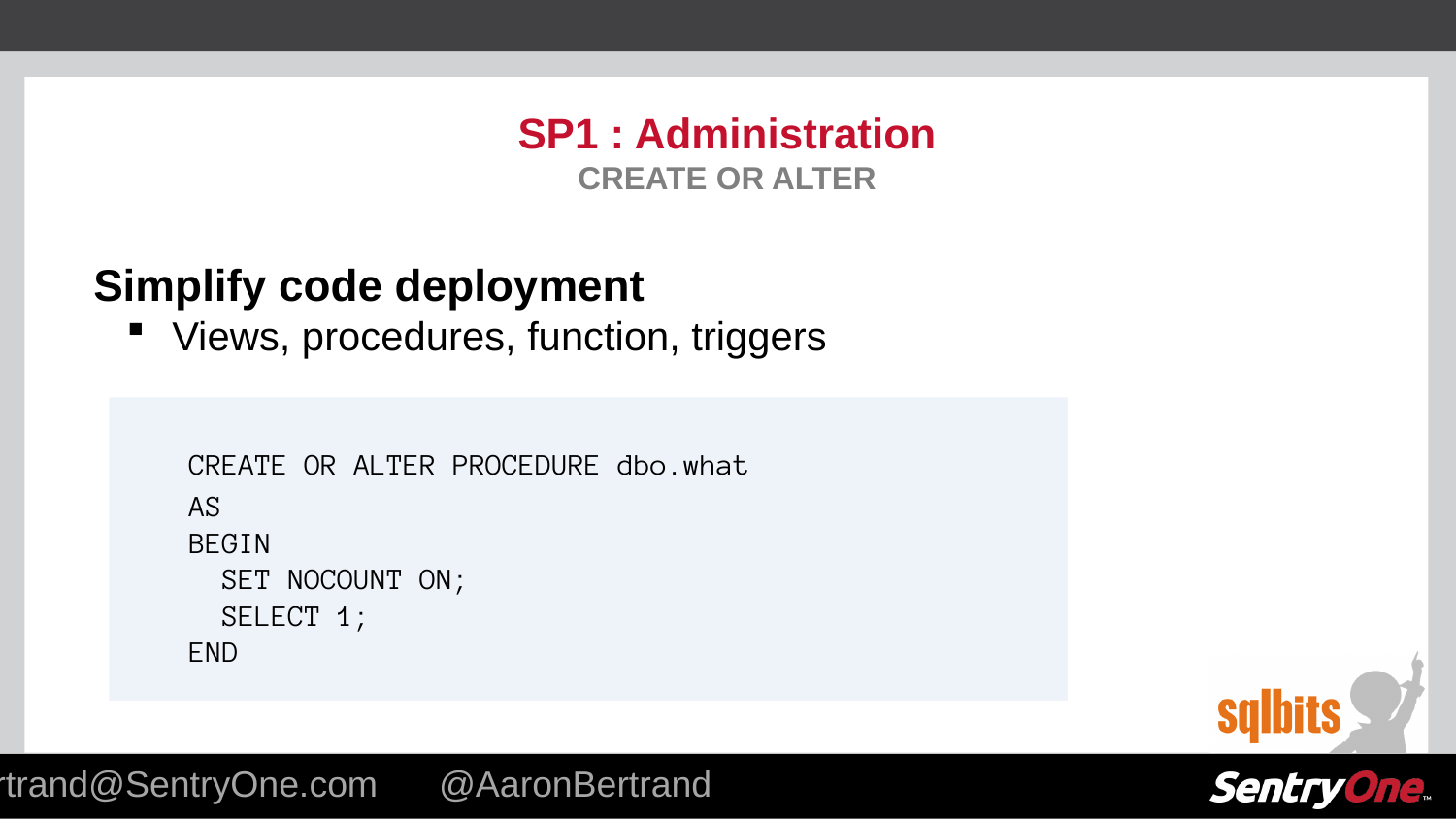

# SP1 : Administration CREATE OR ALTER
Simplify code deployment
Views, procedures, function, triggers

    CREATE OR ALTER PROCEDURE dbo.what
    AS
    BEGIN
      SET NOCOUNT ON;
      SELECT 1;
    END